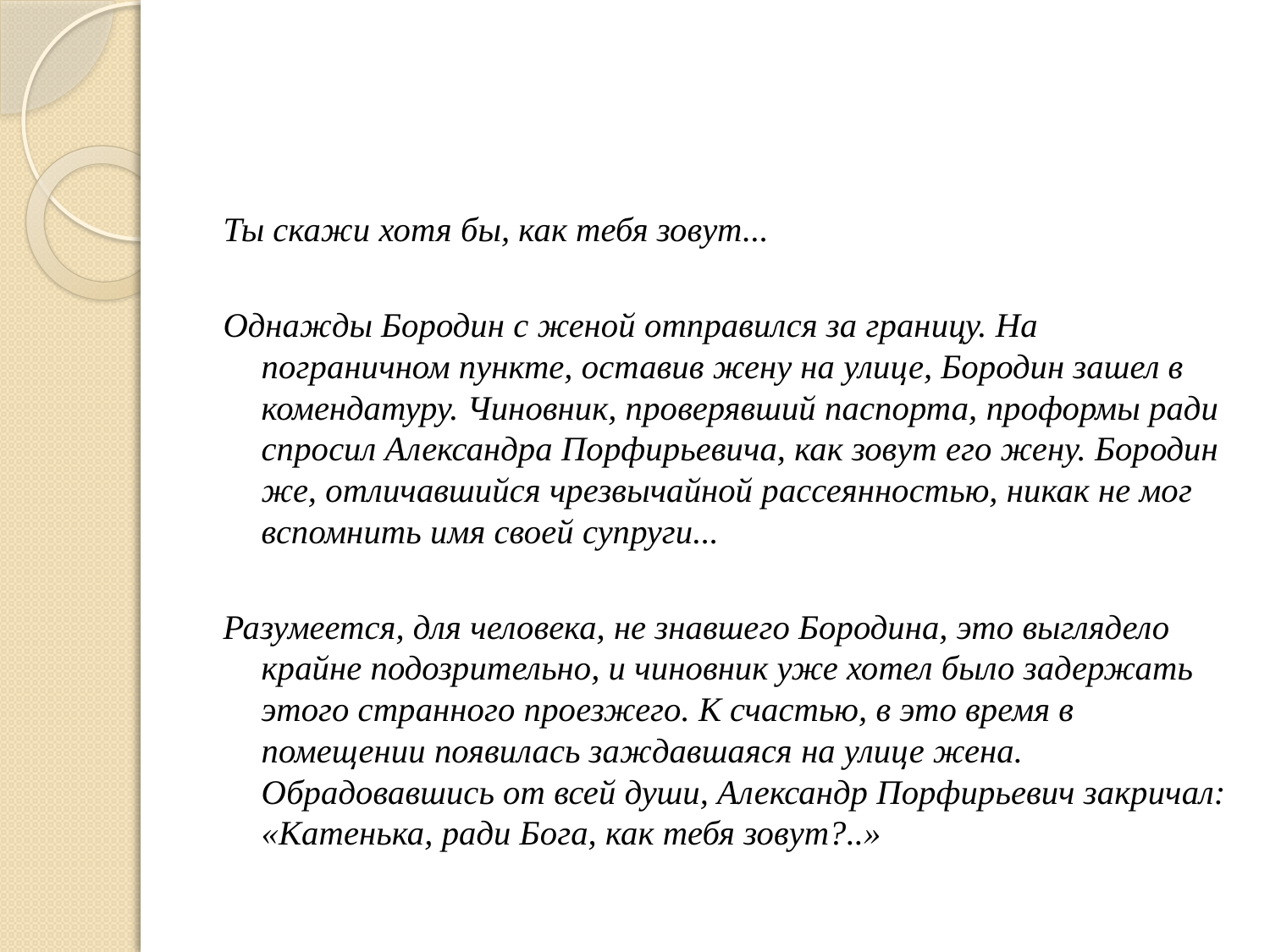

Ты скажи хотя бы, как тебя зовут...

Однажды Бородин с женой отправился за границу. На пограничном пункте, оставив жену на улице, Бородин зашел в комендатуру. Чиновник, проверявший паспорта, проформы ради спросил Александра Порфирьевича, как зовут его жену. Бородин же, отличавшийся чрезвычайной рассеянностью, никак не мог вспомнить имя своей супруги...

Разумеется, для человека, не знавшего Бородина, это выглядело крайне подозрительно, и чиновник уже хотел было задержать этого странного проезжего. К счастью, в это время в помещении появилась заждавшаяся на улице жена. Обрадовавшись от всей души, Александр Порфирьевич закричал: «Катенька, ради Бога, как тебя зовут?..»